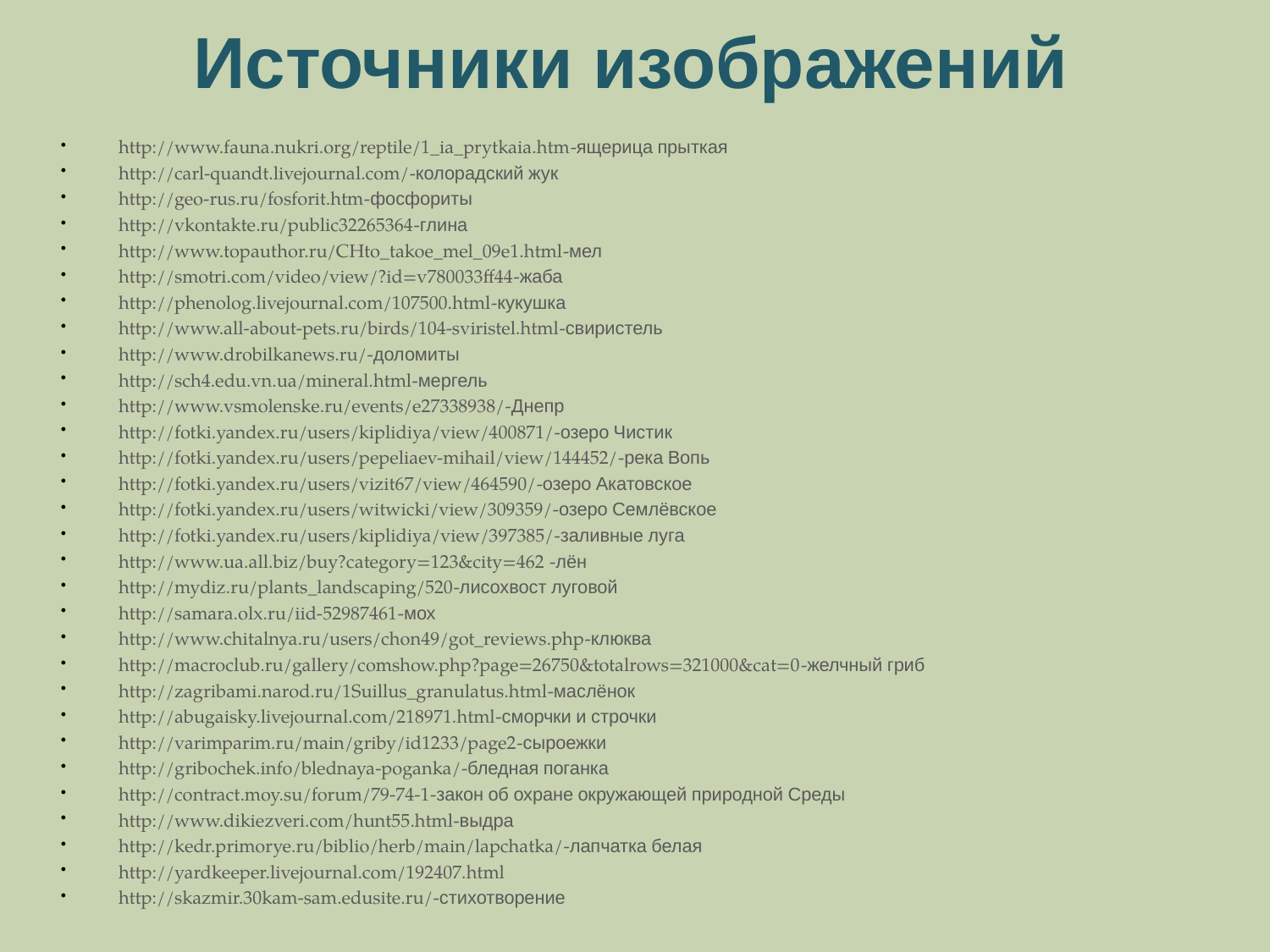

# Источники изображений
http://www.fauna.nukri.org/reptile/1_ia_prytkaia.htm-ящерица прыткая
http://carl-quandt.livejournal.com/-колорадский жук
http://geo-rus.ru/fosforit.htm-фосфориты
http://vkontakte.ru/public32265364-глина
http://www.topauthor.ru/CHto_takoe_mel_09e1.html-мел
http://smotri.com/video/view/?id=v780033ff44-жаба
http://phenolog.livejournal.com/107500.html-кукушка
http://www.all-about-pets.ru/birds/104-sviristel.html-свиристель
http://www.drobilkanews.ru/-доломиты
http://sch4.edu.vn.ua/mineral.html-мергель
http://www.vsmolenske.ru/events/e27338938/-Днепр
http://fotki.yandex.ru/users/kiplidiya/view/400871/-озеро Чистик
http://fotki.yandex.ru/users/pepeliaev-mihail/view/144452/-река Вопь
http://fotki.yandex.ru/users/vizit67/view/464590/-озеро Акатовское
http://fotki.yandex.ru/users/witwicki/view/309359/-озеро Семлёвское
http://fotki.yandex.ru/users/kiplidiya/view/397385/-заливные луга
http://www.ua.all.biz/buy?category=123&city=462 -лён
http://mydiz.ru/plants_landscaping/520-лисохвост луговой
http://samara.olx.ru/iid-52987461-мох
http://www.chitalnya.ru/users/chon49/got_reviews.php-клюква
http://macroclub.ru/gallery/comshow.php?page=26750&totalrows=321000&cat=0-желчный гриб
http://zagribami.narod.ru/1Suillus_granulatus.html-маслёнок
http://abugaisky.livejournal.com/218971.html-сморчки и строчки
http://varimparim.ru/main/griby/id1233/page2-сыроежки
http://gribochek.info/blednaya-poganka/-бледная поганка
http://contract.moy.su/forum/79-74-1-закон об охране окружающей природной Среды
http://www.dikiezveri.com/hunt55.html-выдра
http://kedr.primorye.ru/biblio/herb/main/lapchatka/-лапчатка белая
http://yardkeeper.livejournal.com/192407.html
http://skazmir.30kam-sam.edusite.ru/-стихотворение